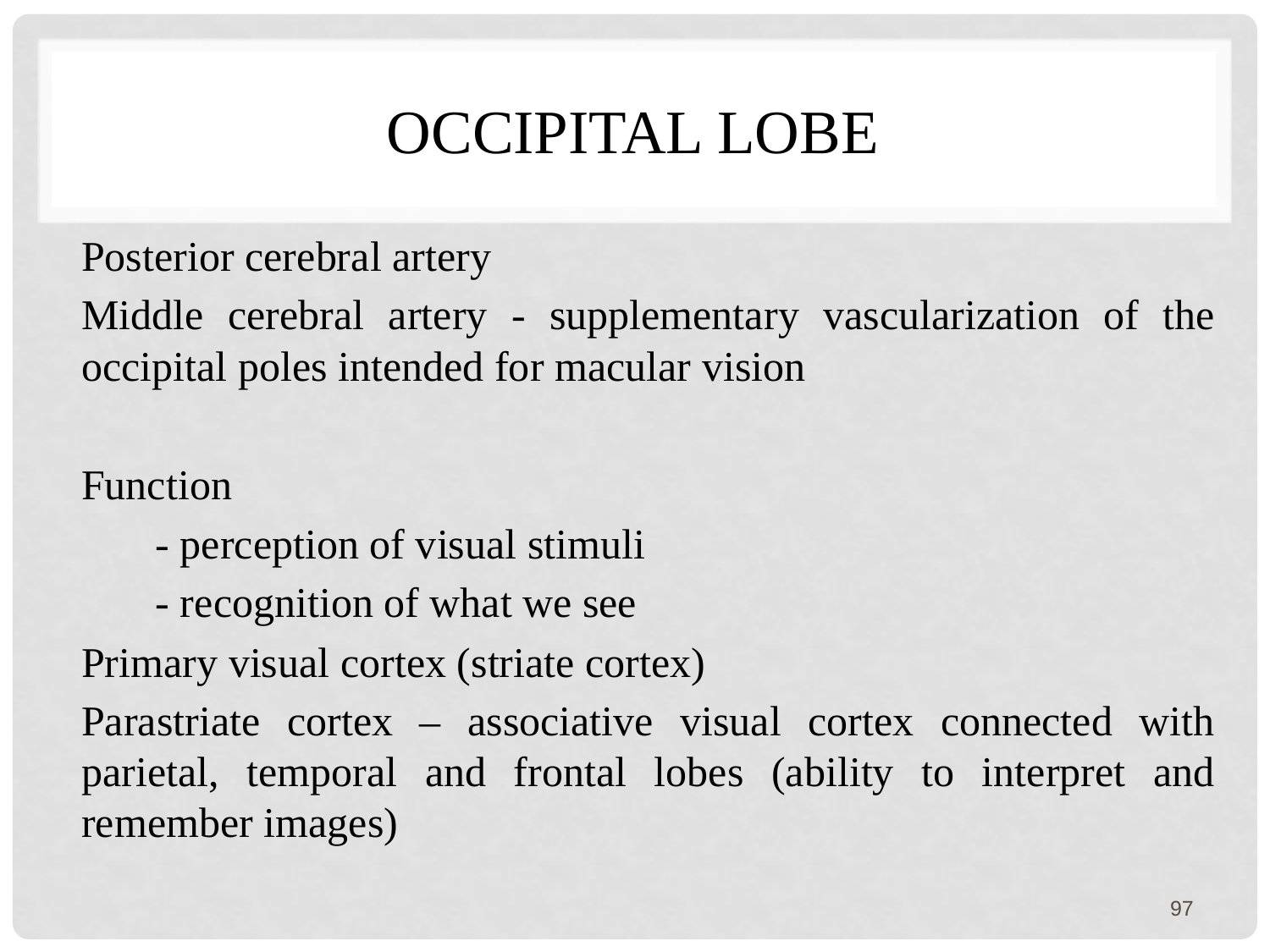

# Occipital lobe
Posterior cerebral artery
Middle cerebral artery - supplementary vascularization of the occipital poles intended for macular vision

Function
       - perception of visual stimuli
       - recognition of what we see
Primary visual cortex (striate cortex)
Parastriate cortex – associative visual cortex connected with parietal, temporal and frontal lobes (ability to interpret and remember images)
97